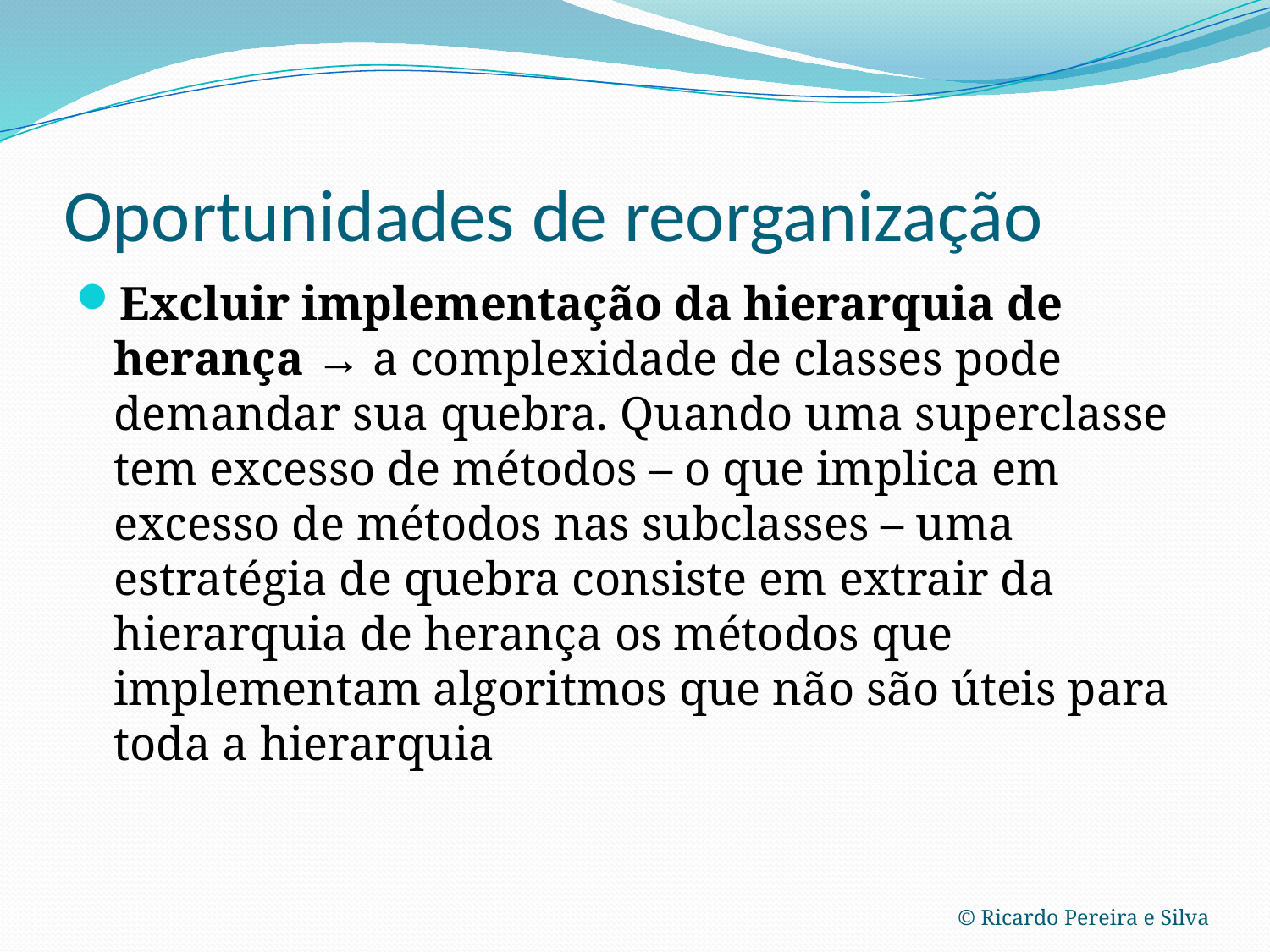

# Oportunidades de reorganização
Excluir implementação da hierarquia de herança → a complexidade de classes pode demandar sua quebra. Quando uma superclasse tem excesso de métodos – o que implica em excesso de métodos nas subclasses – uma estratégia de quebra consiste em extrair da hierarquia de herança os métodos que implementam algoritmos que não são úteis para toda a hierarquia
© Ricardo Pereira e Silva